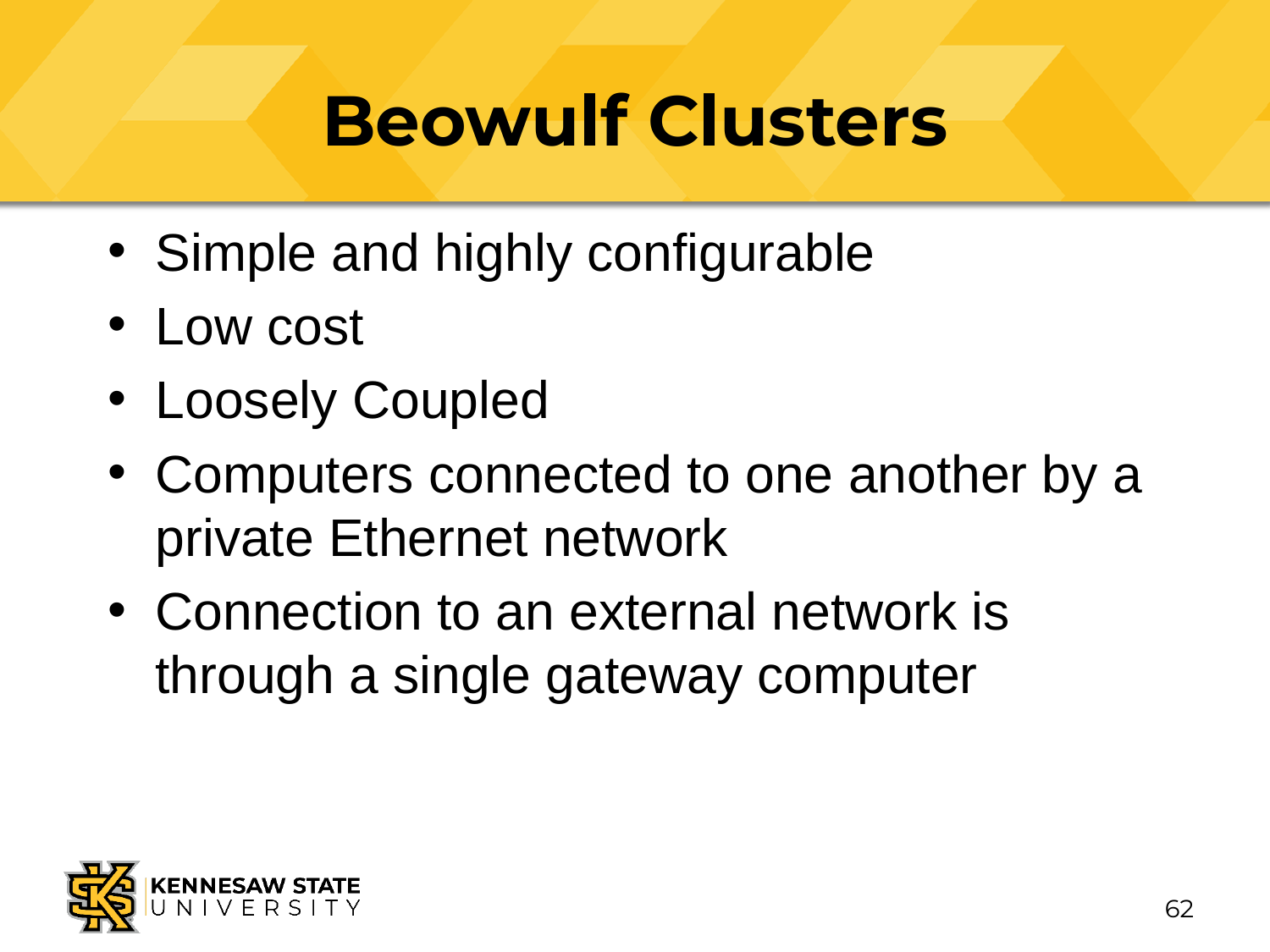

# Beowulf Clusters
Simple and highly configurable
Low cost
Loosely Coupled
Computers connected to one another by a private Ethernet network
Connection to an external network is through a single gateway computer
62